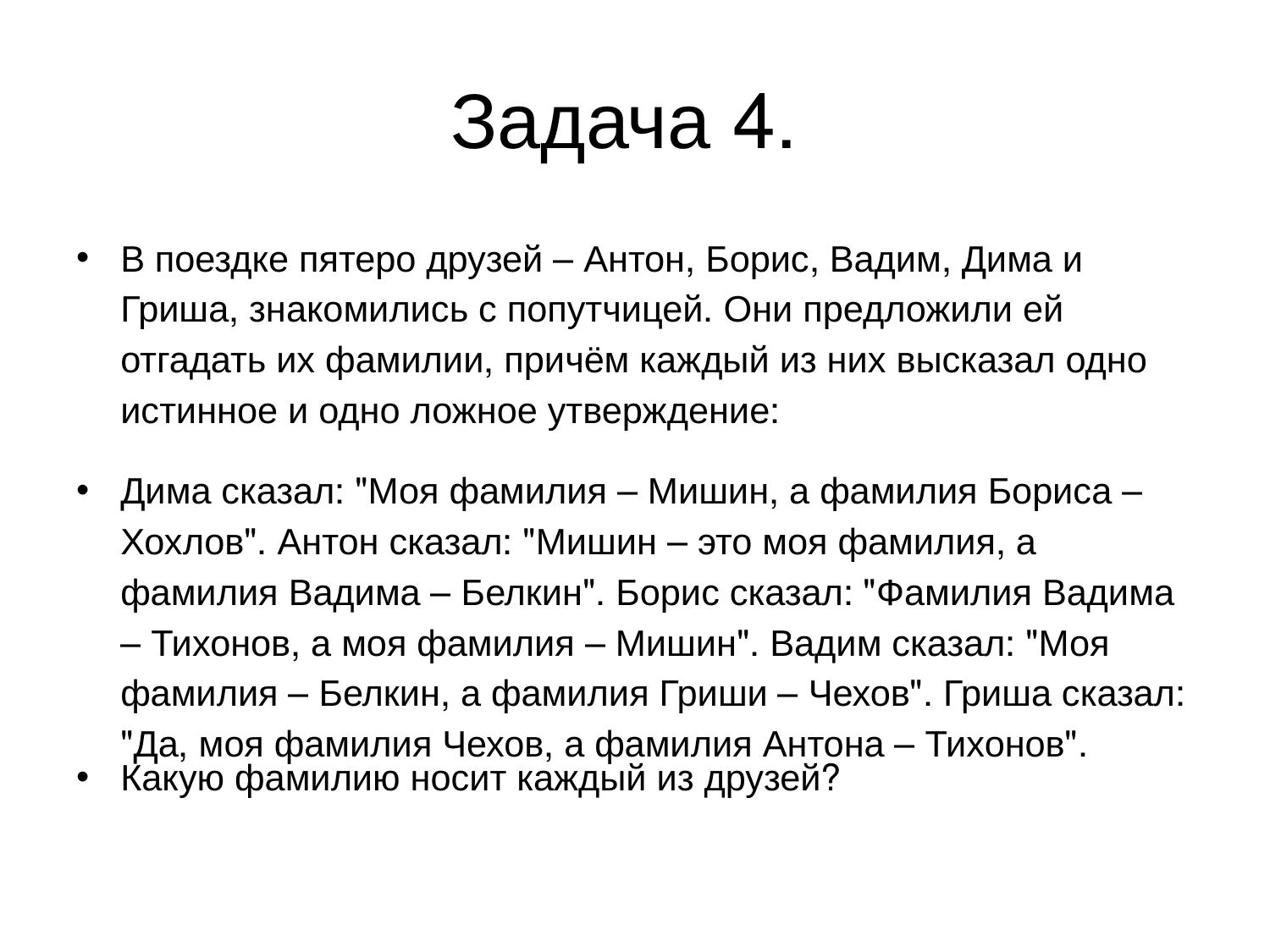

# Задача 4.
В поездке пятеро друзей – Антон, Борис, Вадим, Дима и Гриша, знакомились с попутчицей. Они предложили ей отгадать их фамилии, причём каждый из них высказал одно истинное и одно ложное утверждение:
Дима сказал: "Моя фамилия – Мишин, а фамилия Бориса – Хохлов". Антон сказал: "Мишин – это моя фамилия, а фамилия Вадима – Белкин". Борис сказал: "Фамилия Вадима – Тихонов, а моя фамилия – Мишин". Вадим сказал: "Моя фамилия – Белкин, а фамилия Гриши – Чехов". Гриша сказал: "Да, моя фамилия Чехов, а фамилия Антона – Тихонов".
Какую фамилию носит каждый из друзей?